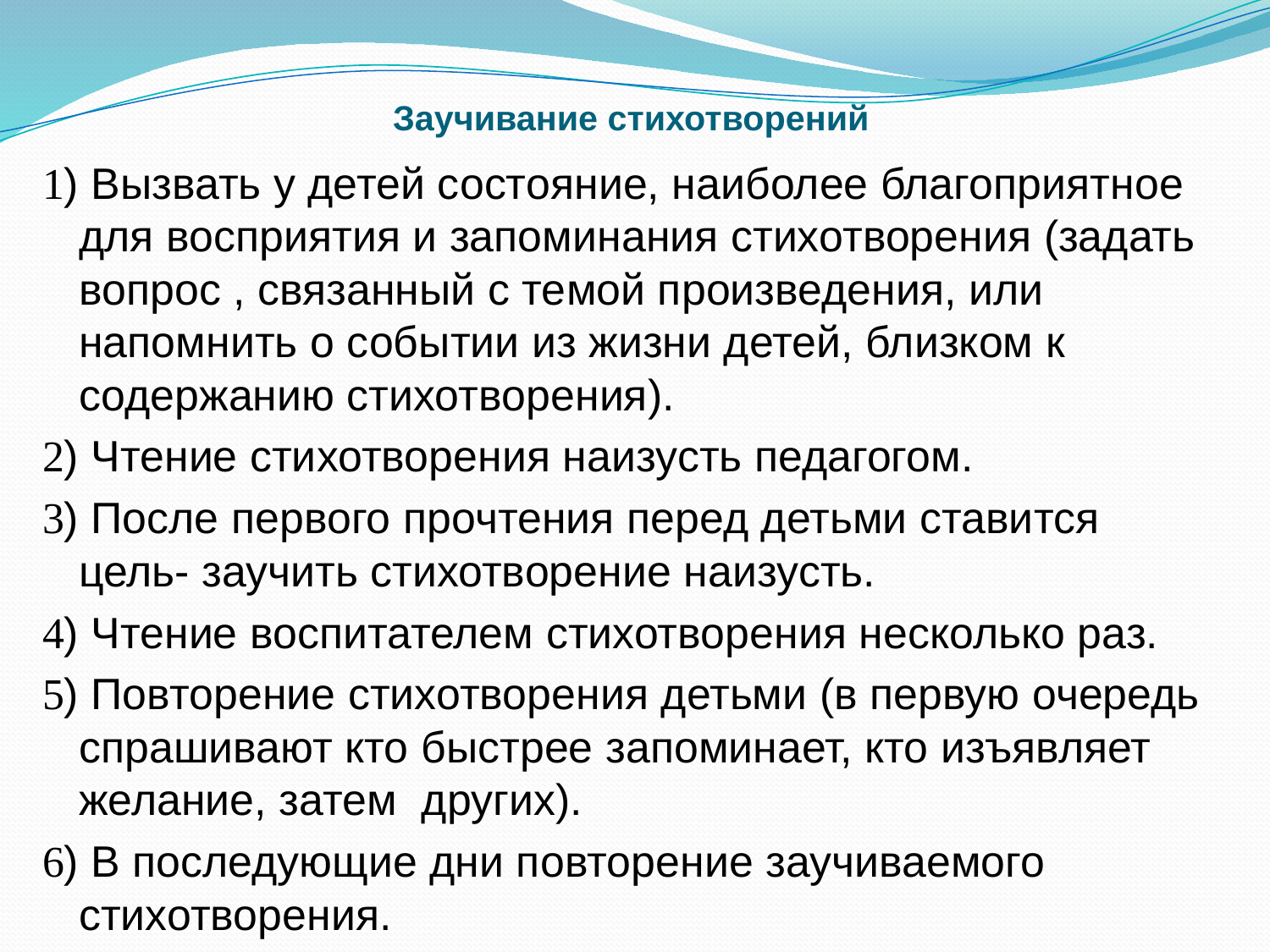

# Заучивание стихотворений
1) Вызвать у детей состояние, наиболее благоприятное для восприятия и запоминания стихотворения (задать вопрос , связанный с темой произведения, или напомнить о событии из жизни детей, близком к содержанию стихотворения).
2) Чтение стихотворения наизусть педагогом.
3) После первого прочтения перед детьми ставится цель- заучить стихотворение наизусть.
4) Чтение воспитателем стихотворения несколько раз.
5) Повторение стихотворения детьми (в первую очередь  спрашивают кто быстрее запоминает, кто изъявляет желание, затем  других).
6) В последующие дни повторение заучиваемого стихотворения.